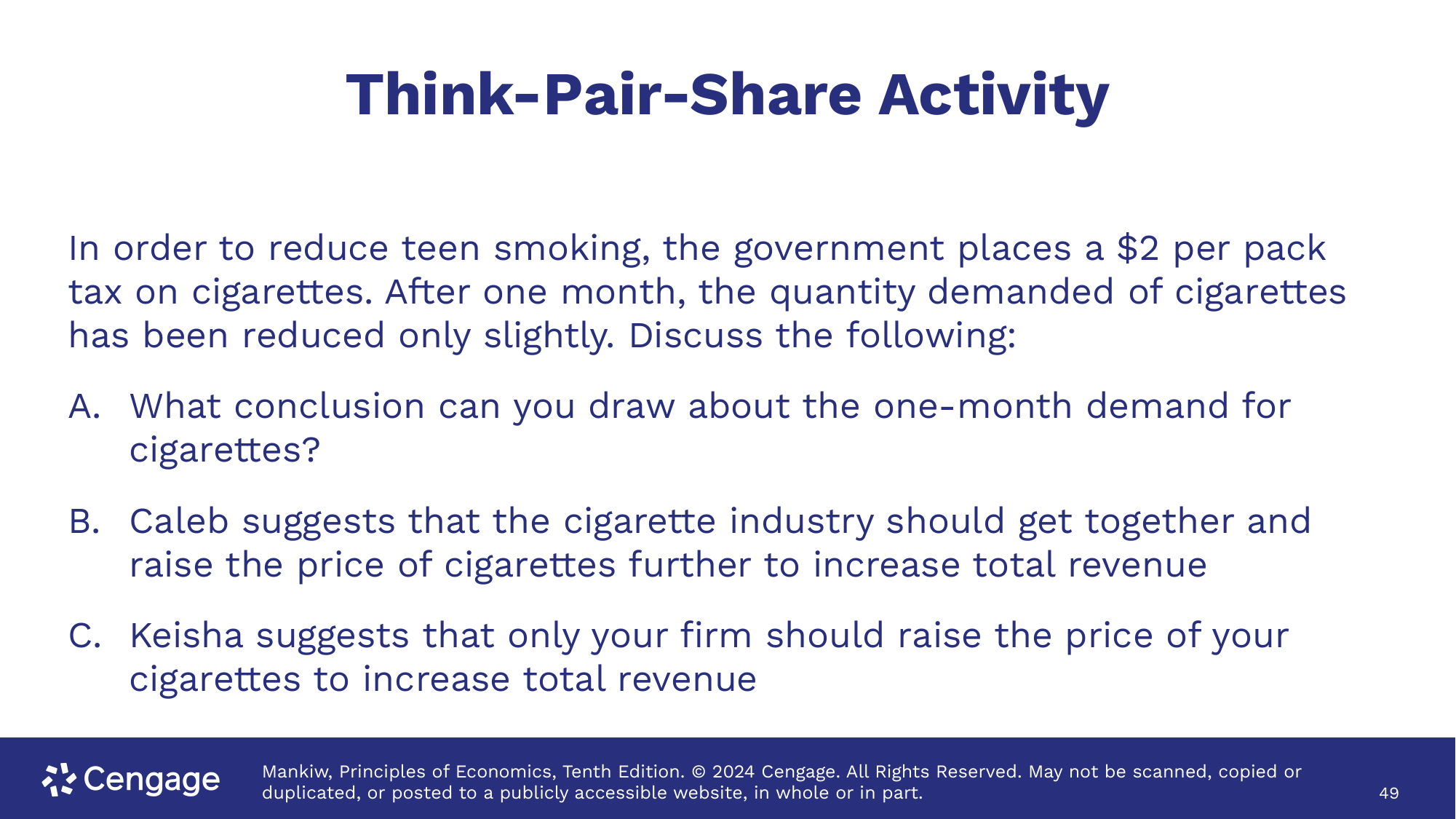

# Think-Pair-Share Activity
In order to reduce teen smoking, the government places a $2 per pack tax on cigarettes. After one month, the quantity demanded of ciga­rettes has been reduced only slightly. Discuss the following:
What conclusion can you draw about the one-month demand for cigarettes?
Caleb suggests that the cigarette industry should get together and raise the price of cigarettes further to increase total revenue
Keisha suggests that only your firm should raise the price of your cigarettes to increase total revenue